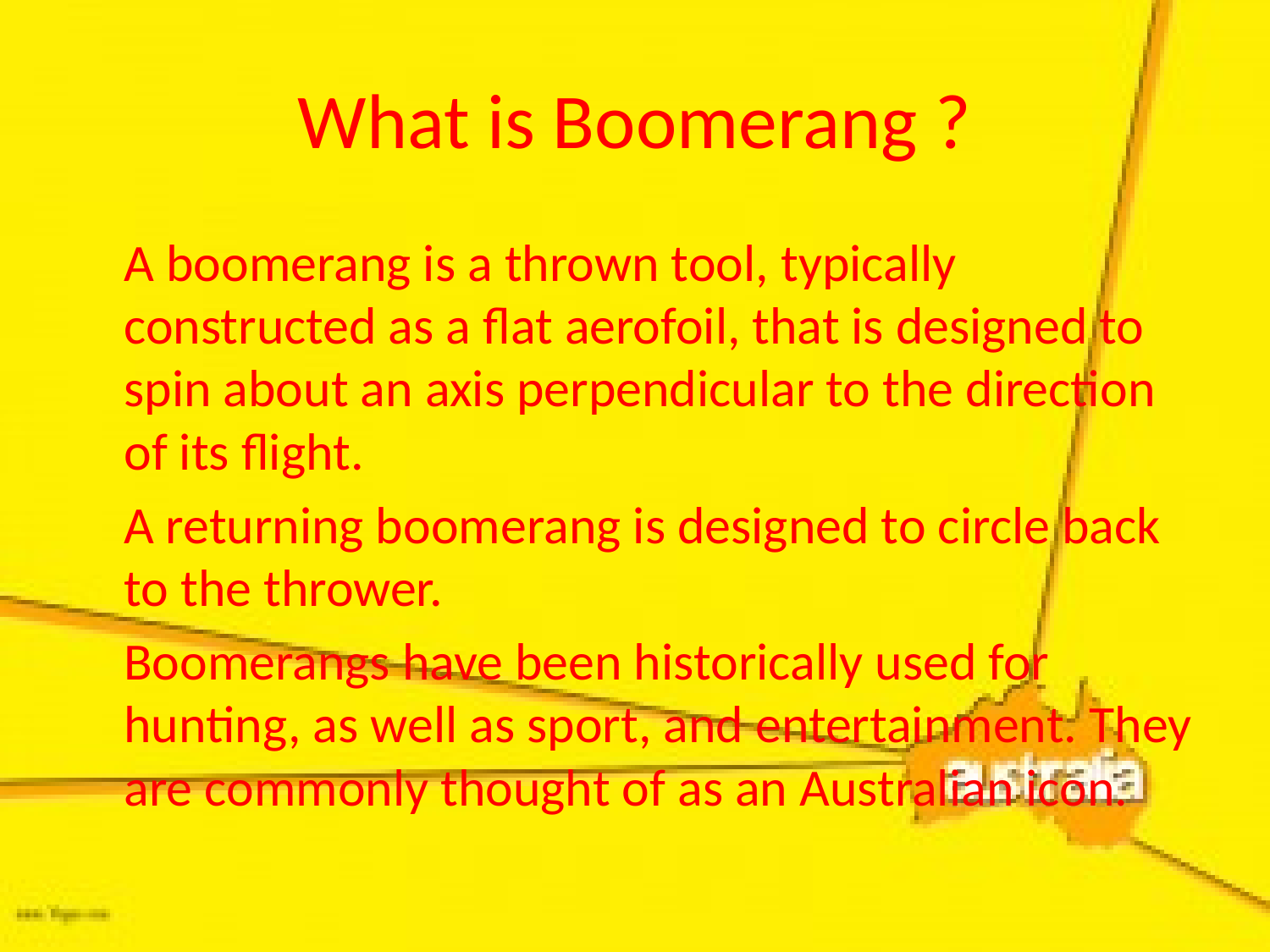

# What is Boomerang ?
	A boomerang is a thrown tool, typically constructed as a flat aerofoil, that is designed to spin about an axis perpendicular to the direction of its flight.
    A returning boomerang is designed to circle back to the thrower.
    Boomerangs have been historically used for hunting, as well as sport, and entertainment. They are commonly thought of as an Australian icon.